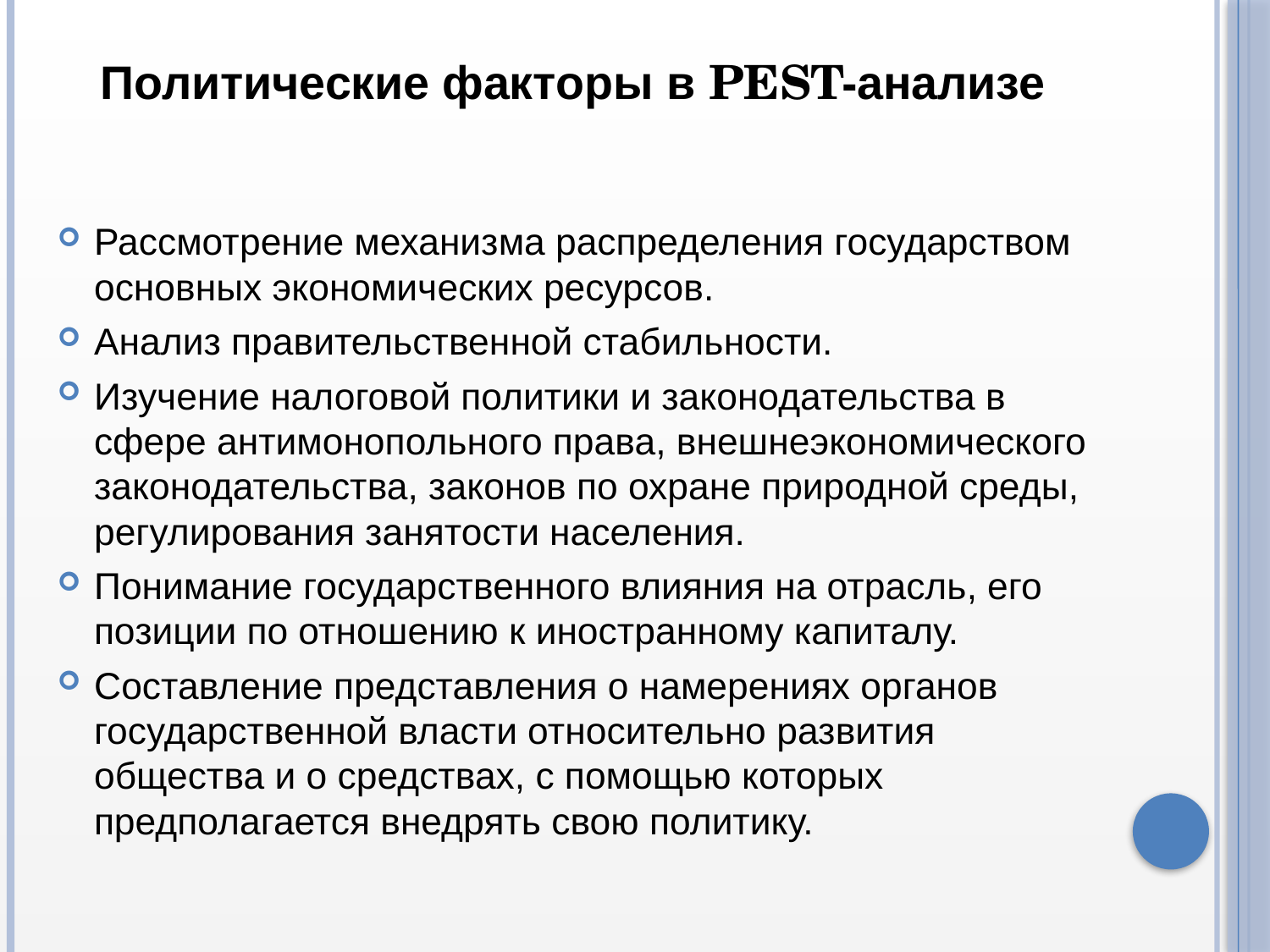

Политические факторы в PEST-анализе

Рассмотрение механизма распределения государством основных экономических ресурсов.
Анализ правительственной стабильности.
Изучение налоговой политики и законодательства в сфере антимонопольного права, внешнеэкономического законодательства, законов по охране природной среды, регулирования занятости населения.
Понимание государственного влияния на отрасль, его позиции по отношению к иностранному капиталу.
Составление представления о намерениях органов государственной власти относительно развития общества и о средствах, с помощью которых предполагается внедрять свою политику.